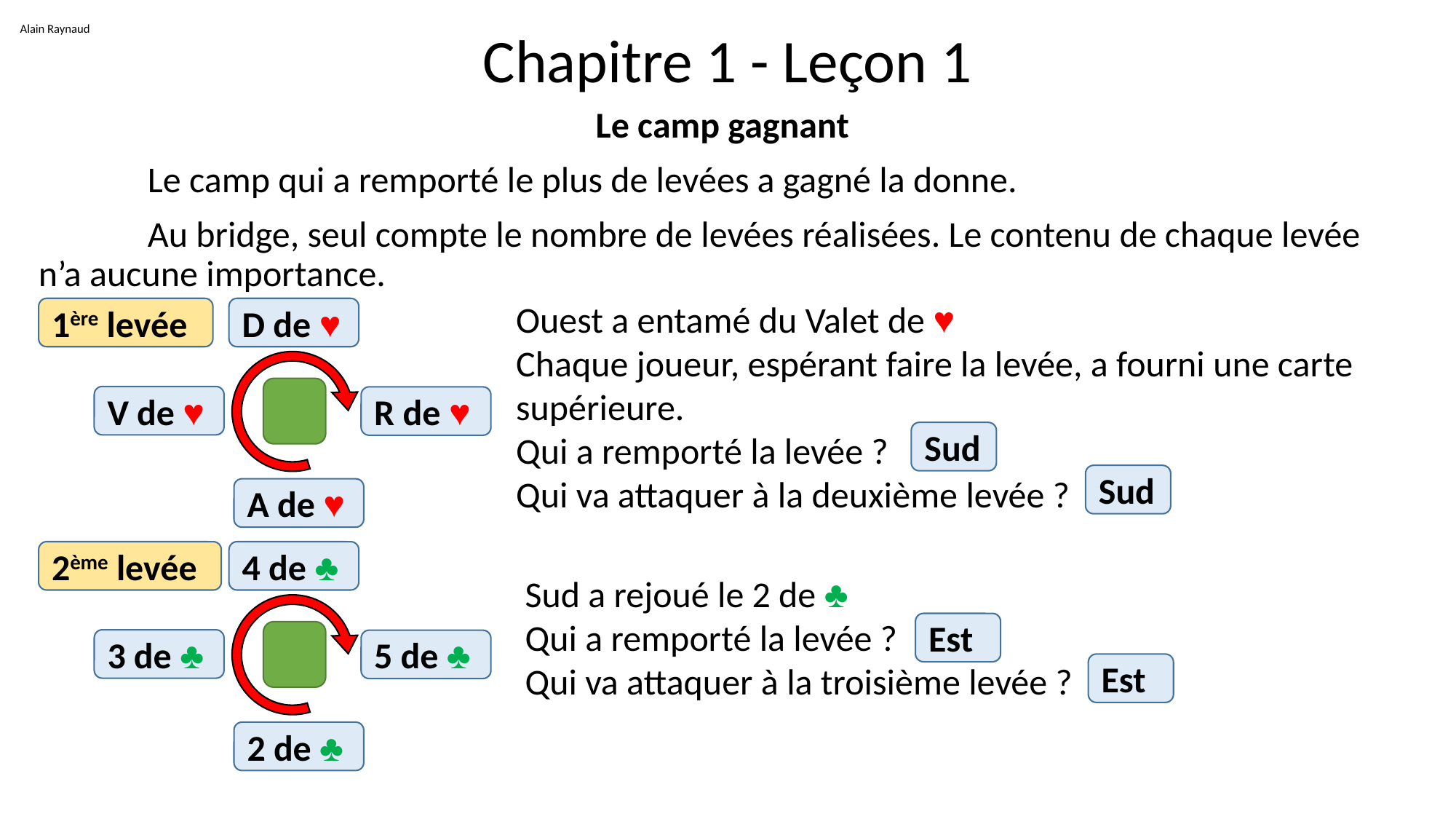

Alain Raynaud
# Chapitre 1 - Leçon 1
Le camp gagnant
	Le camp qui a remporté le plus de levées a gagné la donne.
	Au bridge, seul compte le nombre de levées réalisées. Le contenu de chaque levée n’a aucune importance.

Ouest a entamé du Valet de ♥
Chaque joueur, espérant faire la levée, a fourni une carte supérieure.
Qui a remporté la levée ?
Qui va attaquer à la deuxième levée ?
D de ♥
1ère levée

V de ♥
R de ♥
Sud
Sud
A de ♥
4 de ♣
2ème levée
Sud a rejoué le 2 de ♣
Qui a remporté la levée ?
Qui va attaquer à la troisième levée ?

Est

3 de ♣
5 de ♣
Est
2 de ♣